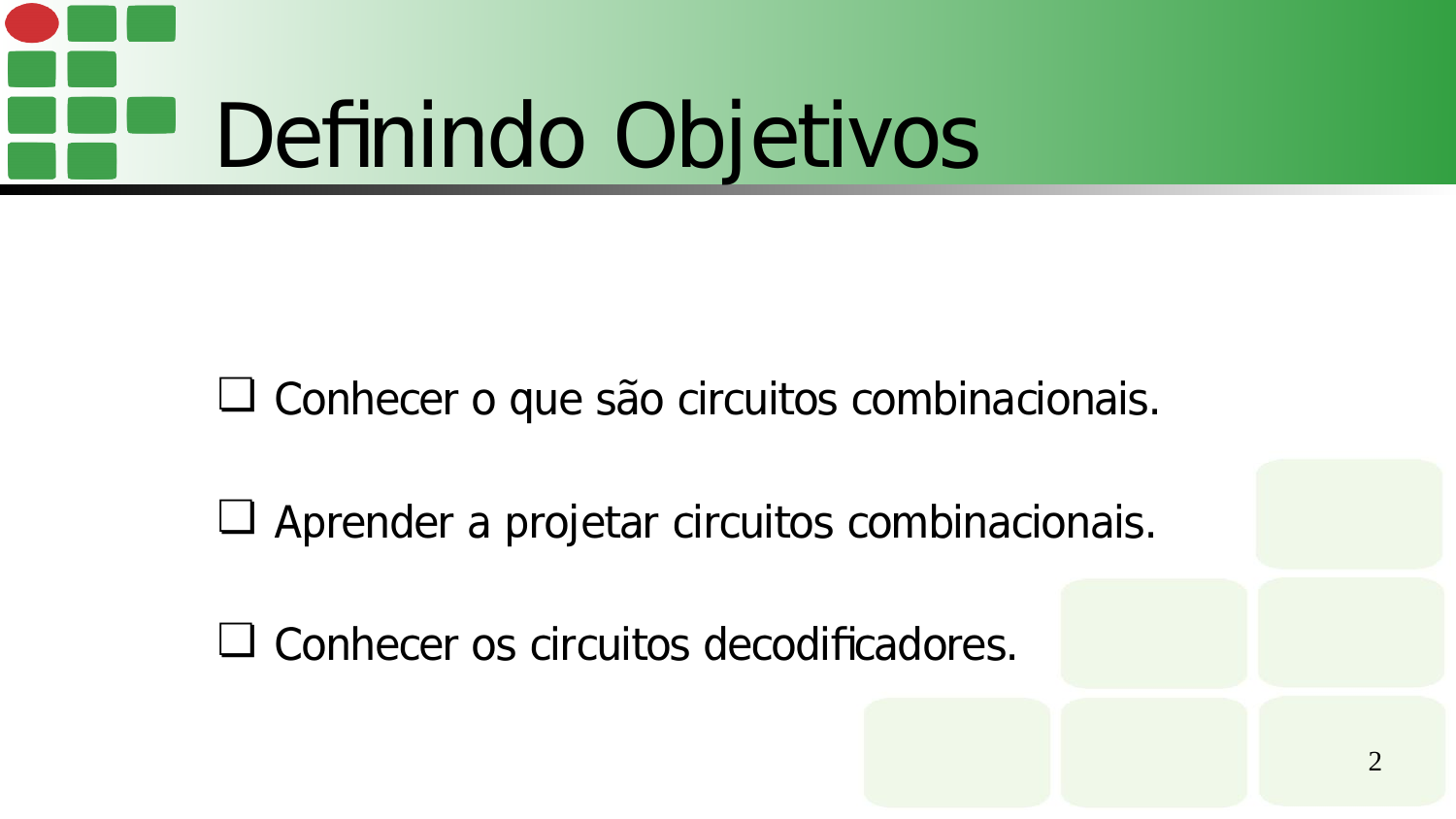

Definindo Objetivos

Conhecer o que são circuitos combinacionais.

Aprender a projetar circuitos combinacionais.

Conhecer os circuitos decodificadores.
2